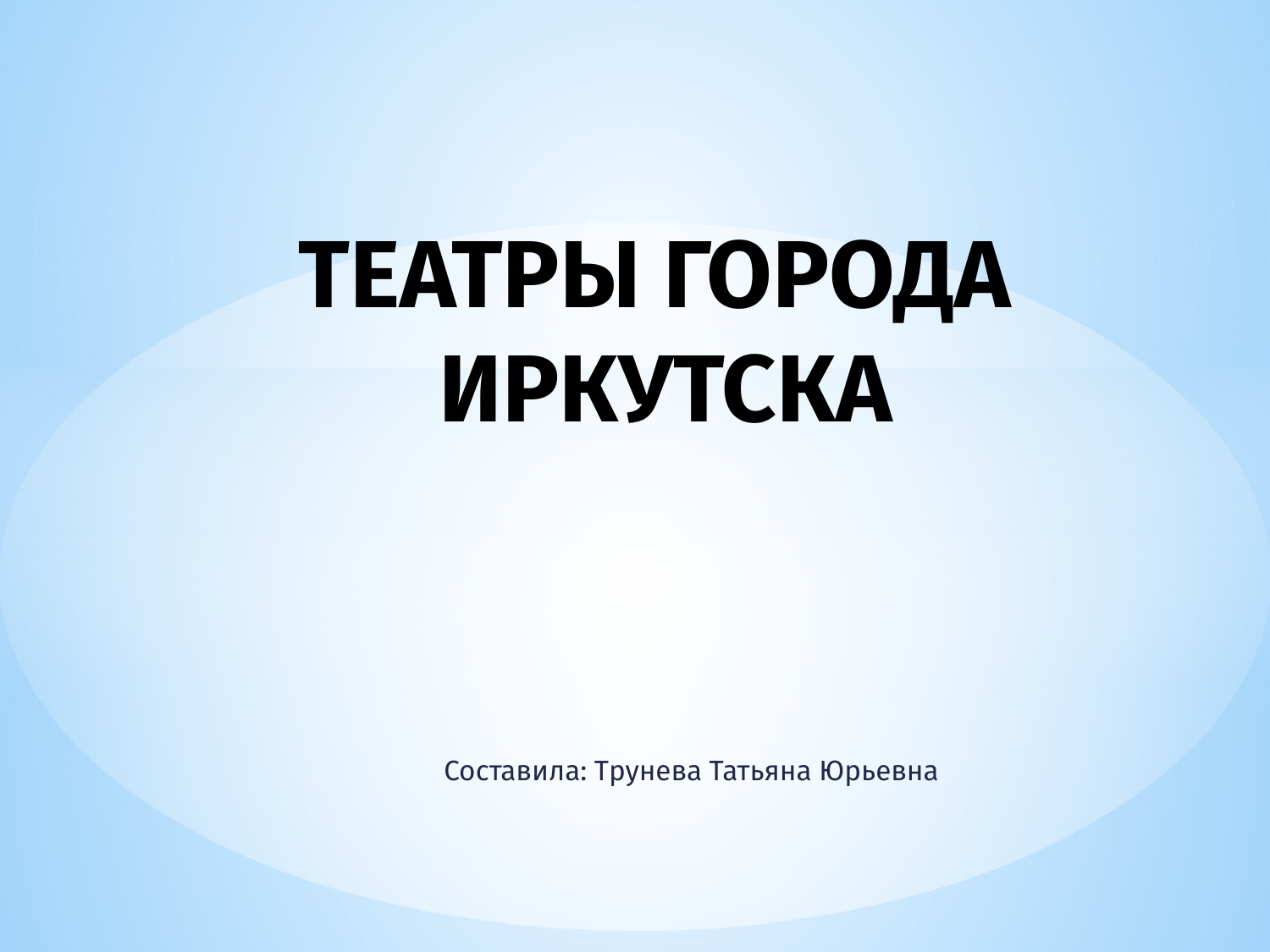

# ТЕАТРЫ ГОРОДА ИРКУТСКА
   Составила: Трунева Татьяна Юрьевна